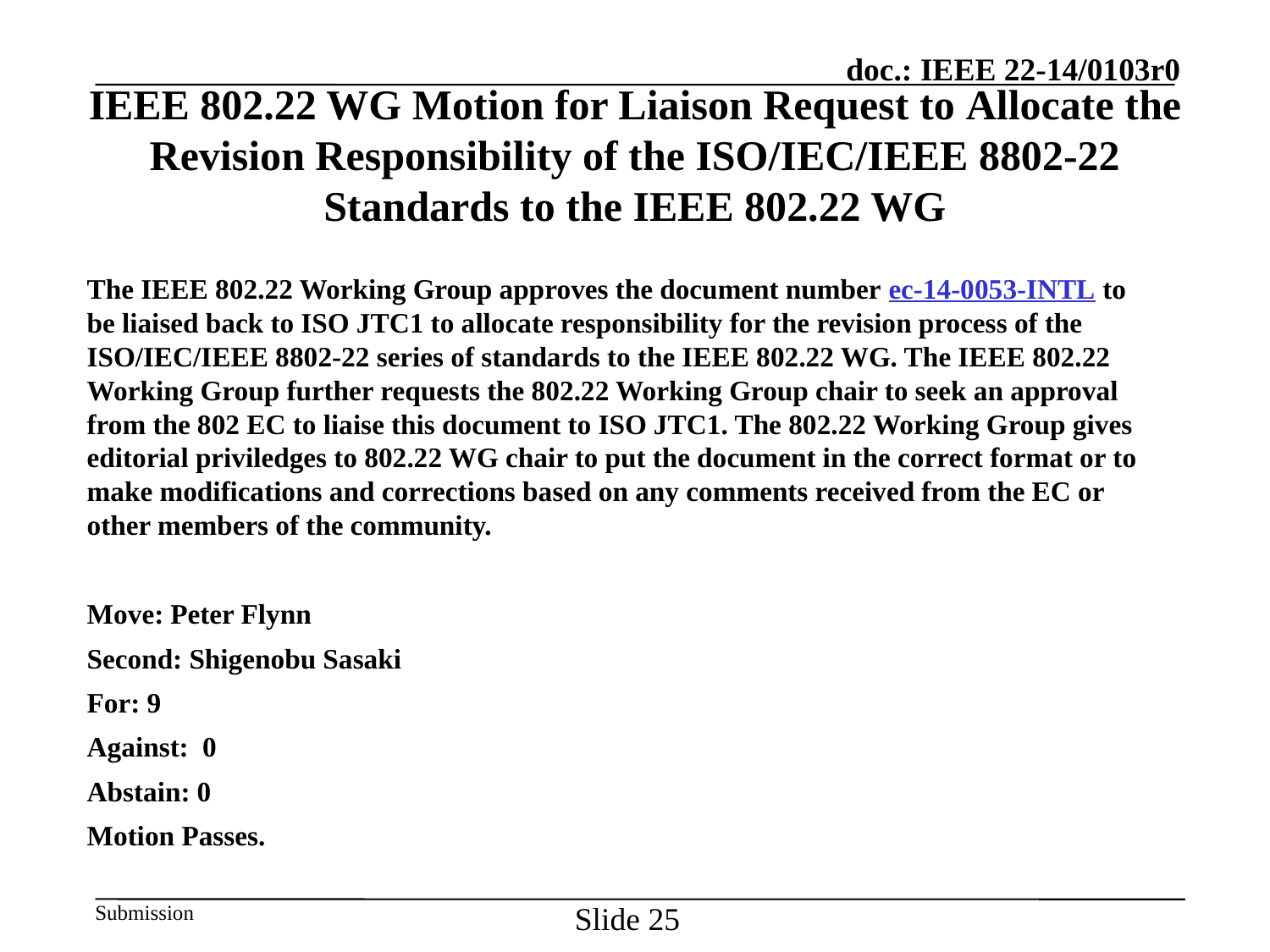

# IEEE 802.22 WG Motion for Liaison Request to Allocate the Revision Responsibility of the ISO/IEC/IEEE 8802-22 Standards to the IEEE 802.22 WG
The IEEE 802.22 Working Group approves the document number ec-14-0053-INTL to be liaised back to ISO JTC1 to allocate responsibility for the revision process of the ISO/IEC/IEEE 8802-22 series of standards to the IEEE 802.22 WG. The IEEE 802.22 Working Group further requests the 802.22 Working Group chair to seek an approval from the 802 EC to liaise this document to ISO JTC1. The 802.22 Working Group gives editorial priviledges to 802.22 WG chair to put the document in the correct format or to make modifications and corrections based on any comments received from the EC or other members of the community.

Move: Peter Flynn
Second: Shigenobu Sasaki
For: 9
Against:  0
Abstain: 0
Motion Passes.

Slide 25